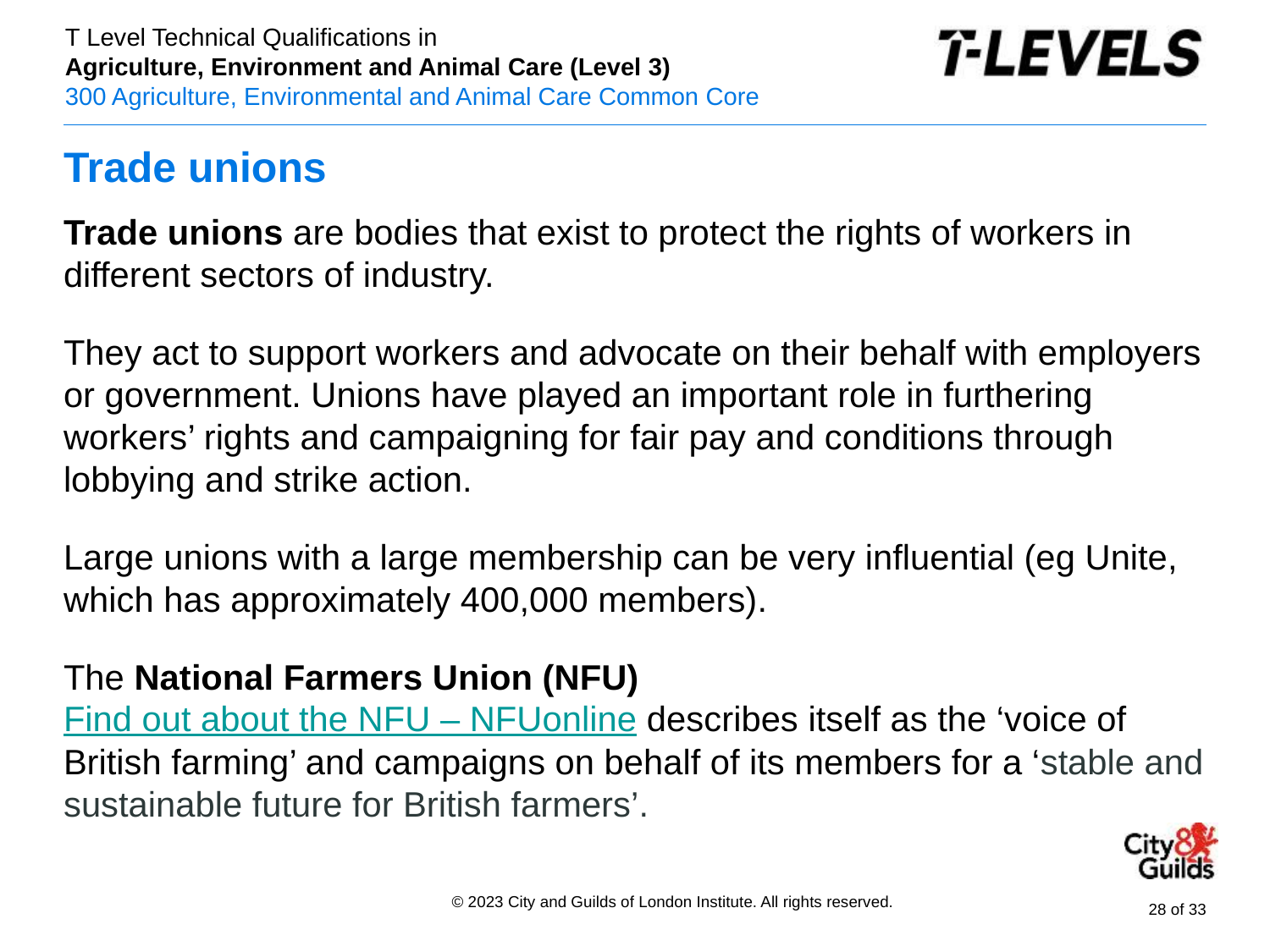

# Trade unions
Trade unions are bodies that exist to protect the rights of workers in different sectors of industry.
They act to support workers and advocate on their behalf with employers or government. Unions have played an important role in furthering workers’ rights and campaigning for fair pay and conditions through lobbying and strike action.
Large unions with a large membership can be very influential (eg Unite, which has approximately 400,000 members).
The National Farmers Union (NFU) Find out about the NFU – NFUonline describes itself as the ‘voice of British farming’ and campaigns on behalf of its members for a ‘stable and sustainable future for British farmers’.